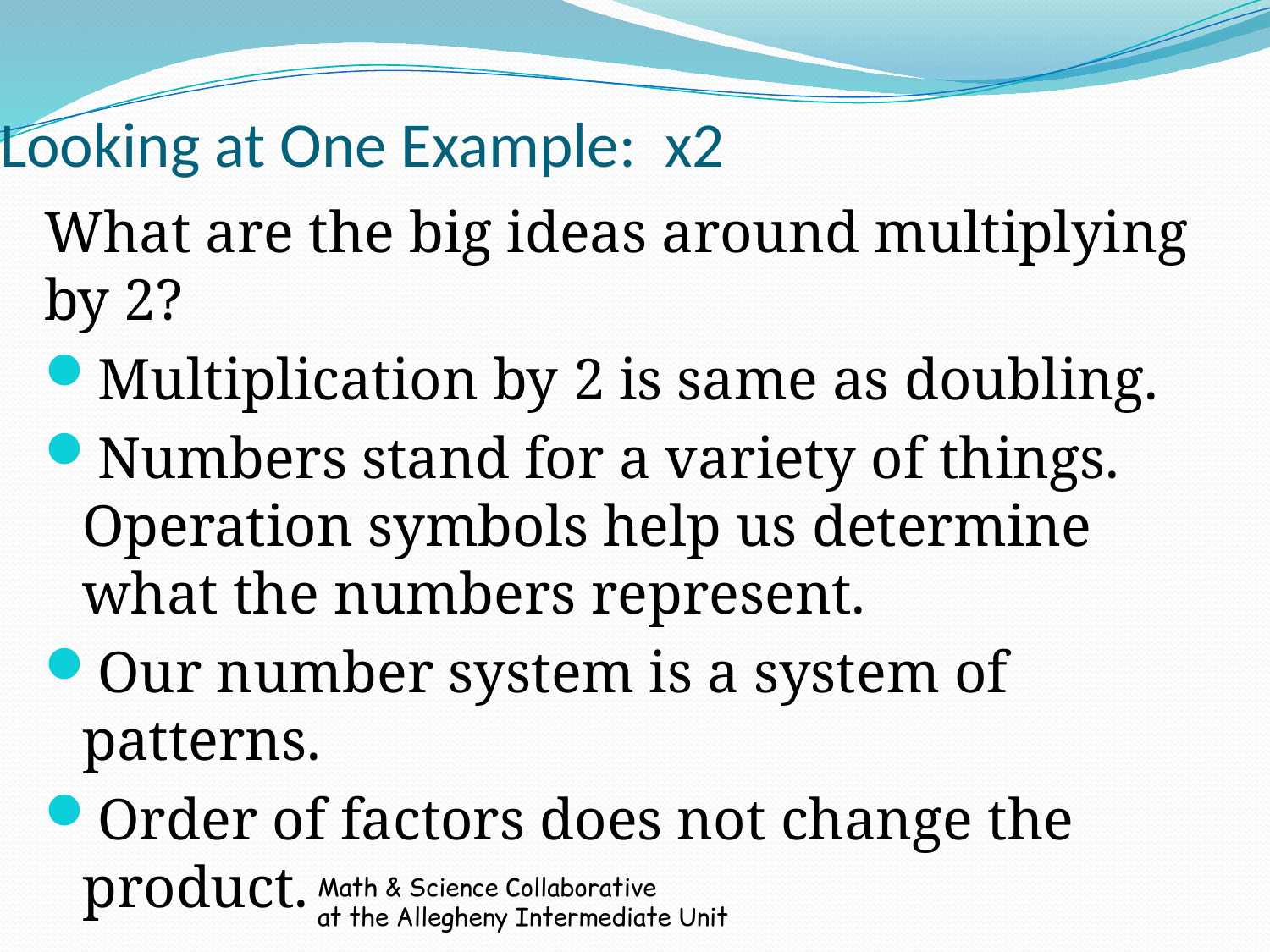

# Looking at One Example:  x2
What are the big ideas around multiplying by 2?
Multiplication by 2 is same as doubling.
Numbers stand for a variety of things. Operation symbols help us determine what the numbers represent.
Our number system is a system of patterns.
Order of factors does not change the product.
Math & Science Collaborative
at the Allegheny Intermediate Unit